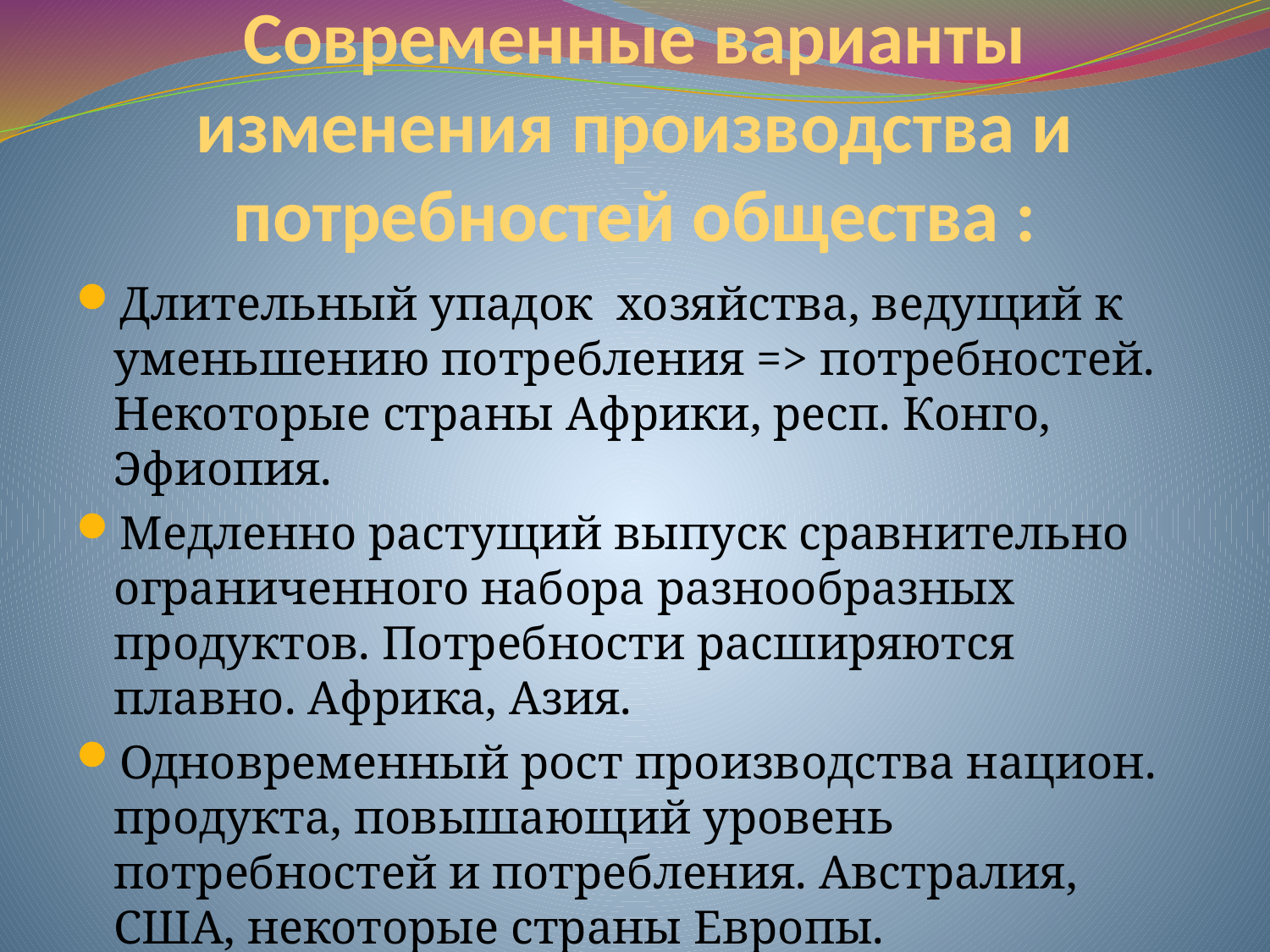

# Современные варианты изменения производства и потребностей общества :
Длительный упадок  хозяйства, ведущий к уменьшению потребления => потребностей. Некоторые страны Африки, респ. Конго, Эфиопия.
Медленно растущий выпуск сравнительно ограниченного набора разнообразных продуктов. Потребности расширяются плавно. Африка, Азия.
Одновременный рост производства национ. продукта, повышающий уровень потребностей и потребления. Австралия, США, некоторые страны Европы.